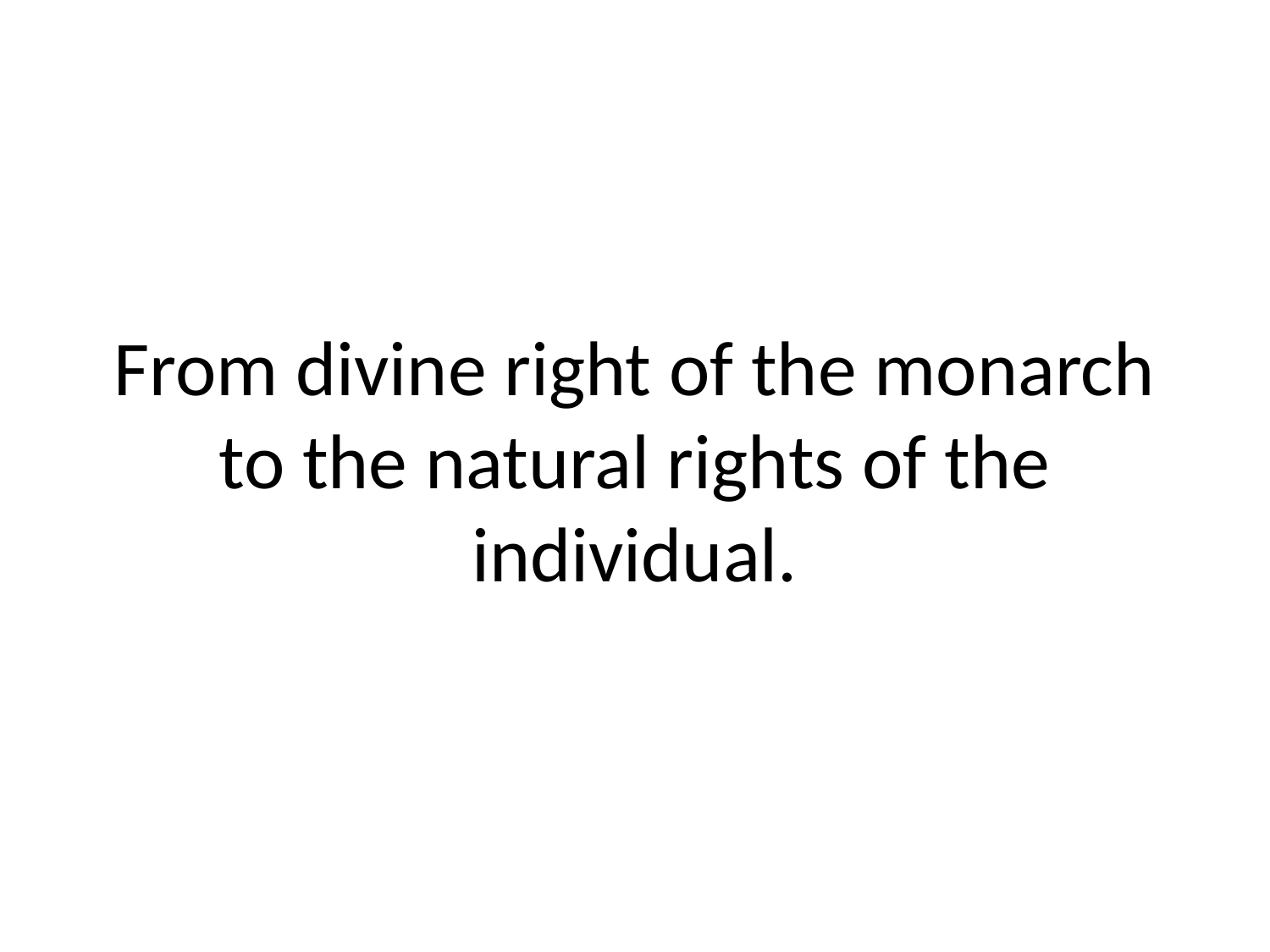

# From divine right of the monarch to the natural rights of the individual.